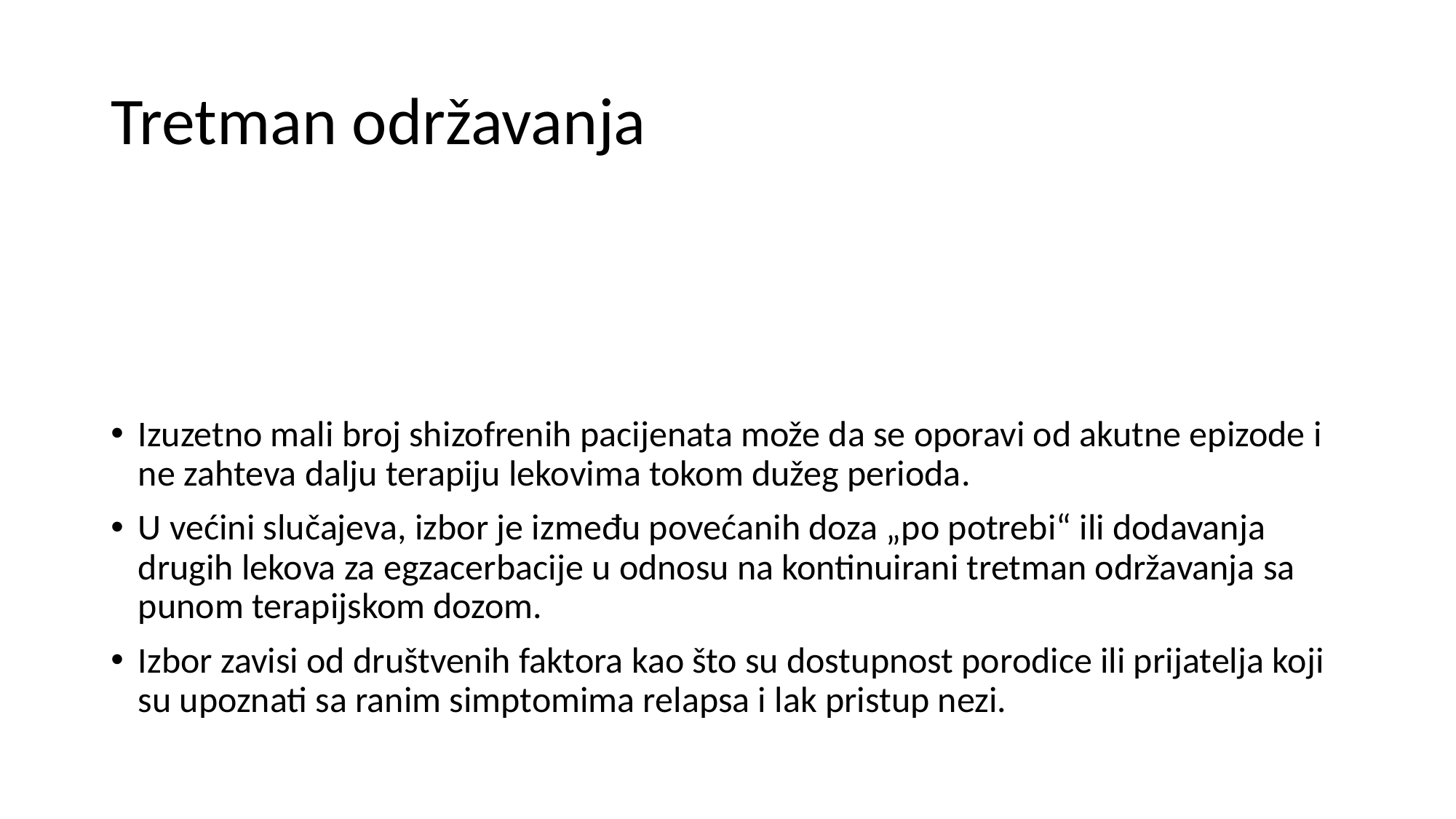

# Tretman održavanja
Izuzetno mali broj shizofrenih pacijenata može da se oporavi od akutne epizode ​​i ne zahteva dalju terapiju lekovima tokom dužeg perioda.
U većini slučajeva, izbor je između povećanih doza „po potrebi“ ili dodavanja drugih lekova za egzacerbacije u odnosu na kontinuirani tretman održavanja sa punom terapijskom dozom.
Izbor zavisi od društvenih faktora kao što su dostupnost porodice ili prijatelja koji su upoznati sa ranim simptomima relapsa i lak pristup nezi.